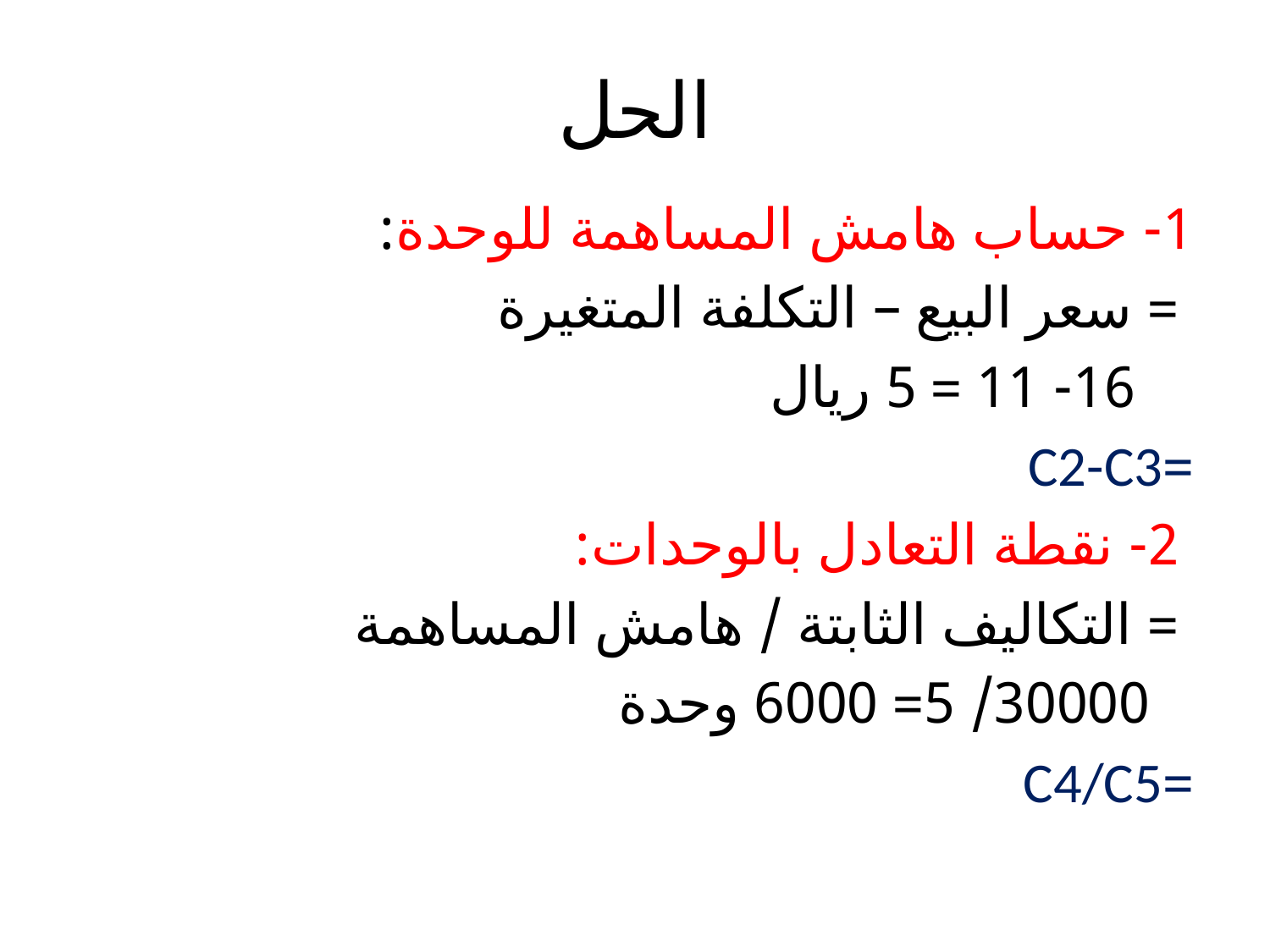

# الحل
1- حساب هامش المساهمة للوحدة:
 = سعر البيع – التكلفة المتغيرة
    16- 11 = 5 ريال
=C2-C3
 2- نقطة التعادل بالوحدات:
 = التكاليف الثابتة / هامش المساهمة
   30000/ 5= 6000 وحدة
=C4/C5